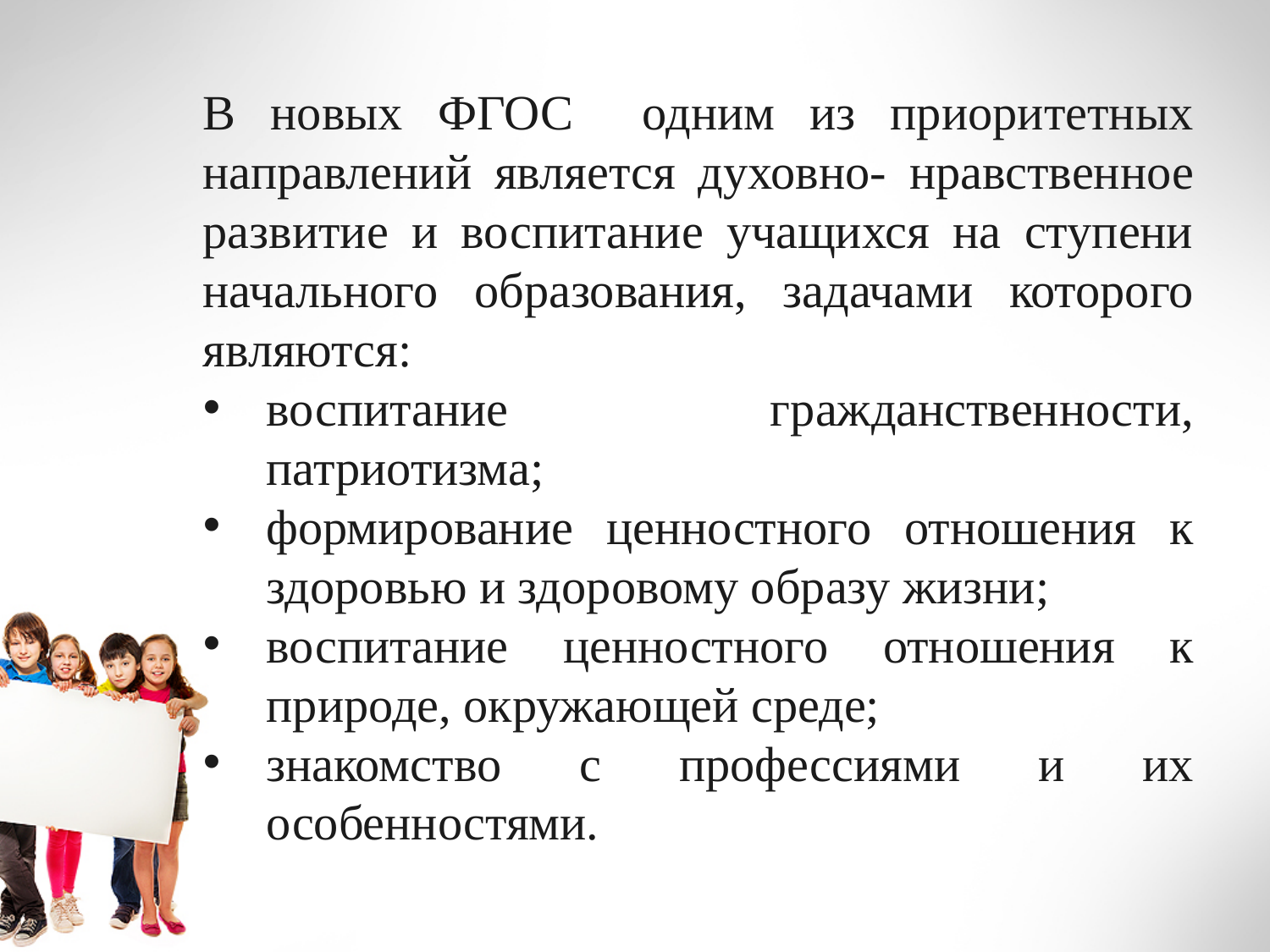

В новых ФГОС  одним из приоритетных направлений является духовно- нравственное развитие и воспитание учащихся на ступени начального образования, задачами которого являются:
воспитание гражданственности, патриотизма;
формирование ценностного отношения к здоровью и здоровому образу жизни;
воспитание ценностного отношения к природе, окружающей среде;
знакомство с профессиями и их особенностями.